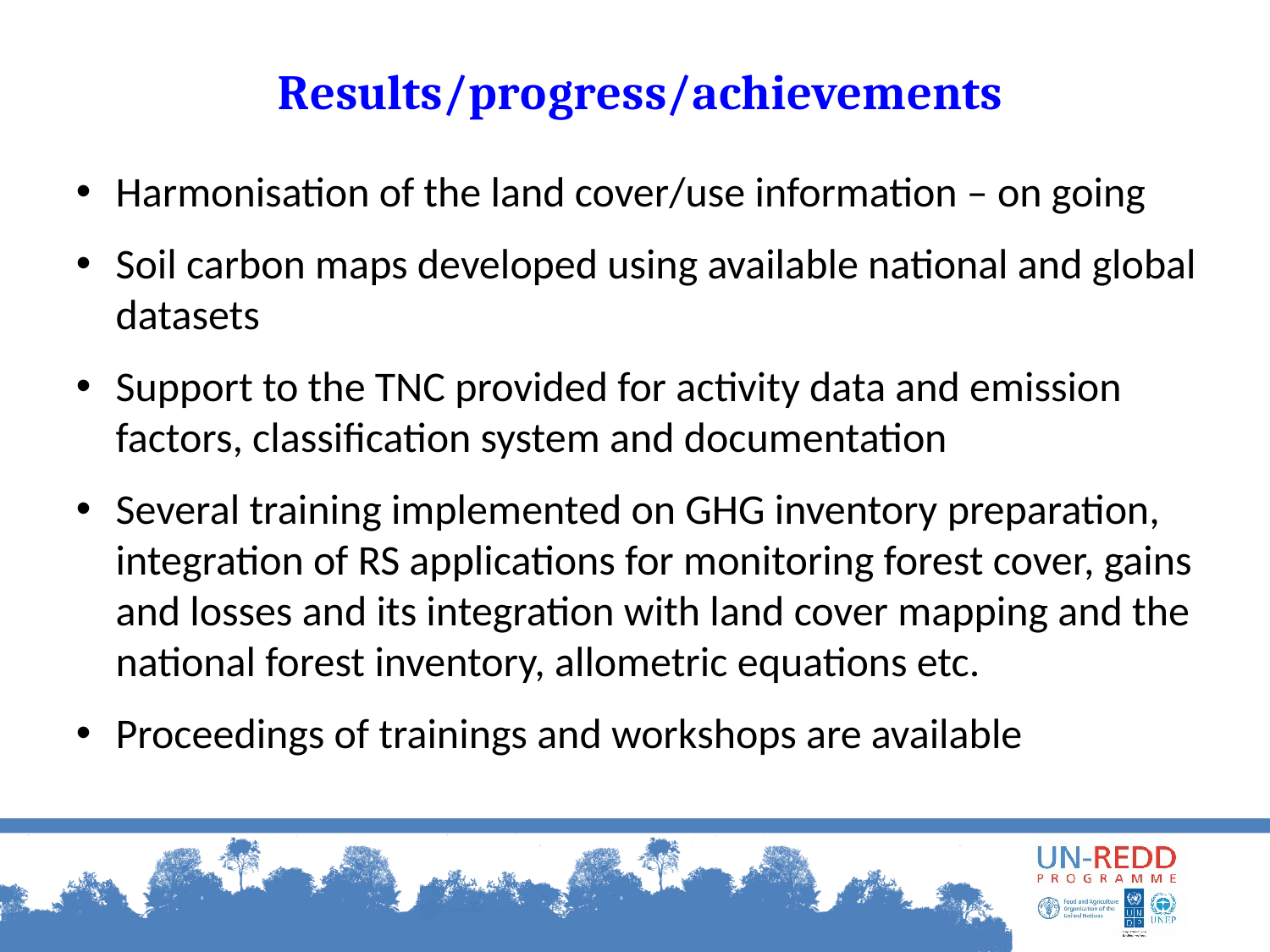

Results/progress/achievements
Harmonisation of the land cover/use information – on going

Soil carbon maps developed using available national and global datasets

Support to the TNC provided for activity data and emission factors, classification system and documentation

Several training implemented on GHG inventory preparation, integration of RS applications for monitoring forest cover, gains and losses and its integration with land cover mapping and the national forest inventory, allometric equations etc.

Proceedings of trainings and workshops are available